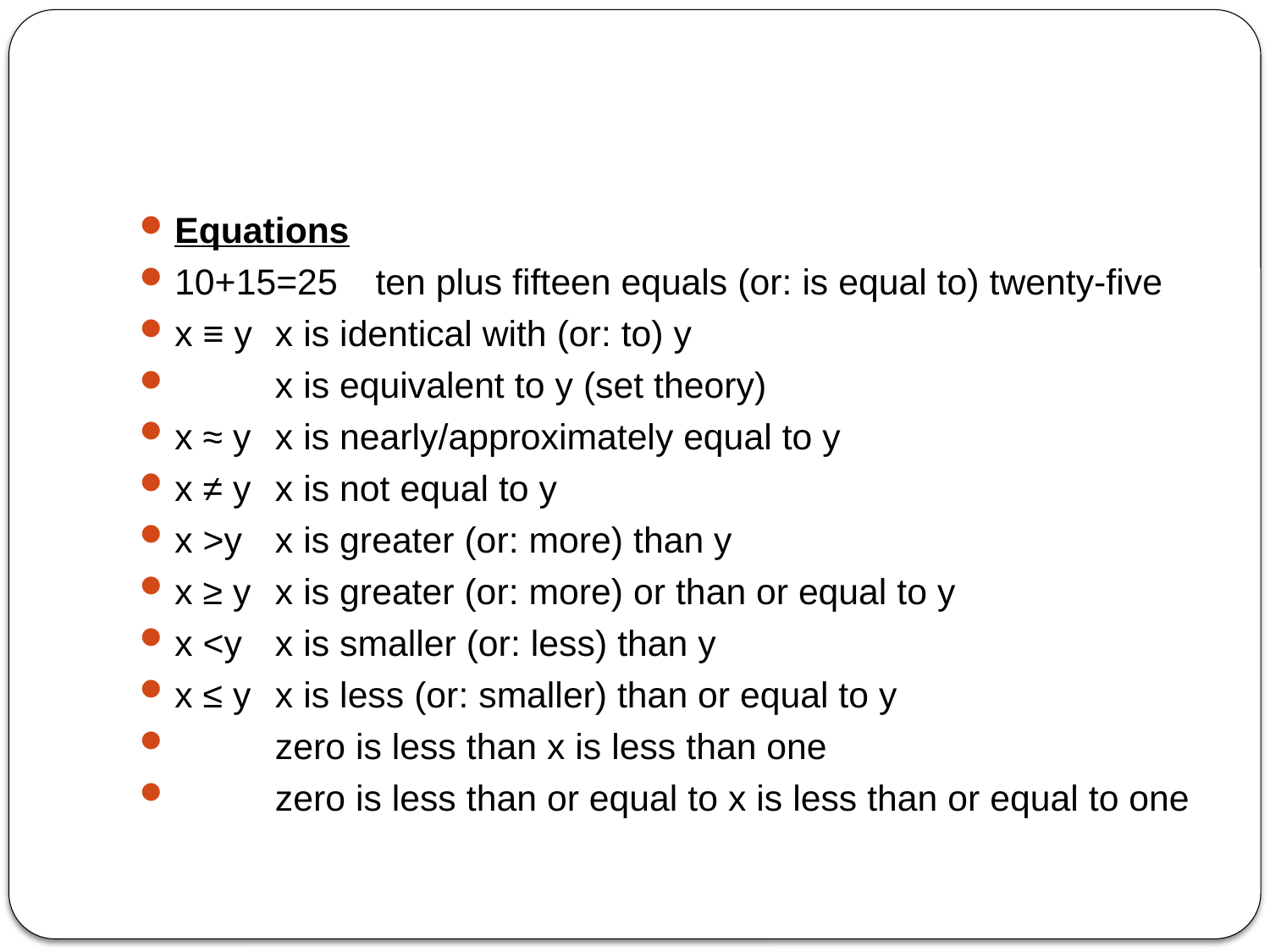

Equations
10+15=25 		ten plus fifteen equals (or: is equal to) twenty-five
x ≡ y			x is identical with (or: to) y
 			x is equivalent to y (set theory)
x ≈ y 			x is nearly/approximately equal to y
x ≠ y 			x is not equal to y
x >y 			x is greater (or: more) than y
x ≥ y 			x is greater (or: more) or than or equal to y
x <y 			x is smaller (or: less) than y
x ≤ y 			x is less (or: smaller) than or equal to y
		zero is less than x is less than one
	zero is less than or equal to x is less than or equal to one